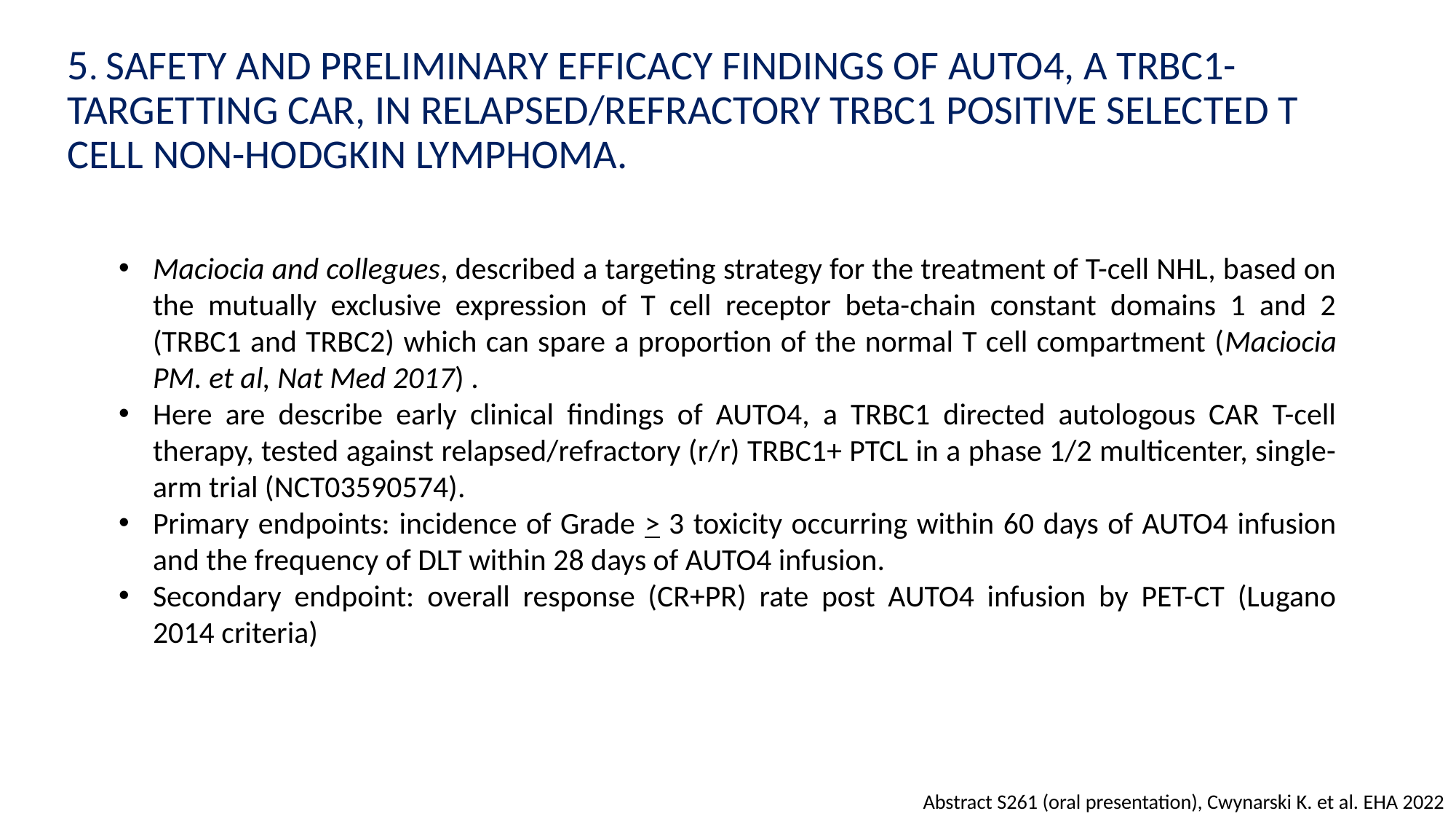

# 5. SAFETY AND PRELIMINARY EFFICACY FINDINGS OF AUTO4, A TRBC1-TARGETTING CAR, IN RELAPSED/REFRACTORY TRBC1 POSITIVE SELECTED T CELL NON-HODGKIN LYMPHOMA.
Maciocia and collegues, described a targeting strategy for the treatment of T-cell NHL, based on the mutually exclusive expression of T cell receptor beta-chain constant domains 1 and 2 (TRBC1 and TRBC2) which can spare a proportion of the normal T cell compartment (Maciocia PM. et al, Nat Med 2017) .
Here are describe early clinical findings of AUTO4, a TRBC1 directed autologous CAR T-cell therapy, tested against relapsed/refractory (r/r) TRBC1+ PTCL in a phase 1/2 multicenter, single-arm trial (NCT03590574).
Primary endpoints: incidence of Grade > 3 toxicity occurring within 60 days of AUTO4 infusion and the frequency of DLT within 28 days of AUTO4 infusion.
Secondary endpoint: overall response (CR+PR) rate post AUTO4 infusion by PET-CT (Lugano 2014 criteria)
Abstract S261 (oral presentation), Cwynarski K. et al. EHA 2022